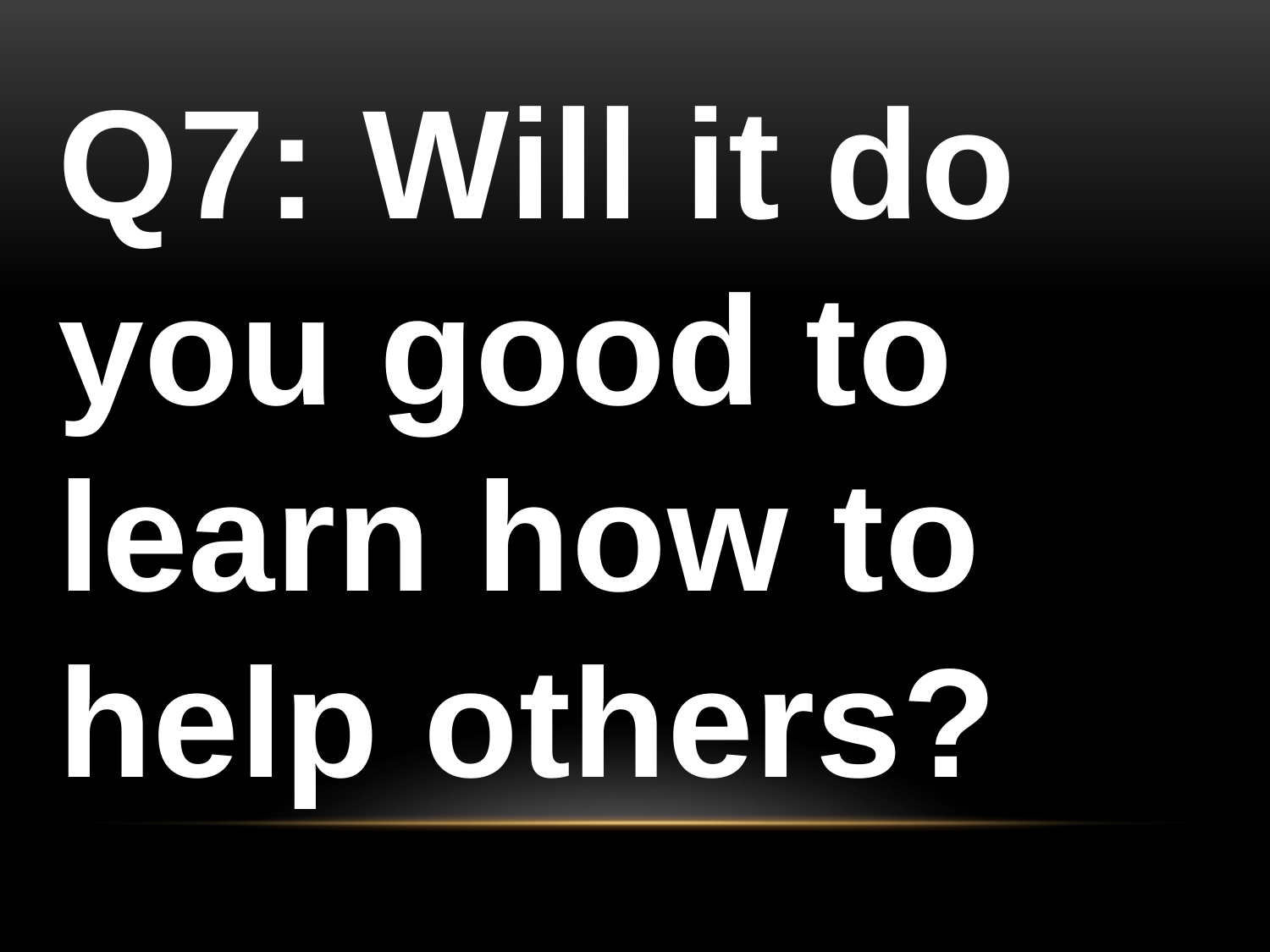

# Q7: Will it do you good to learn how to help others?